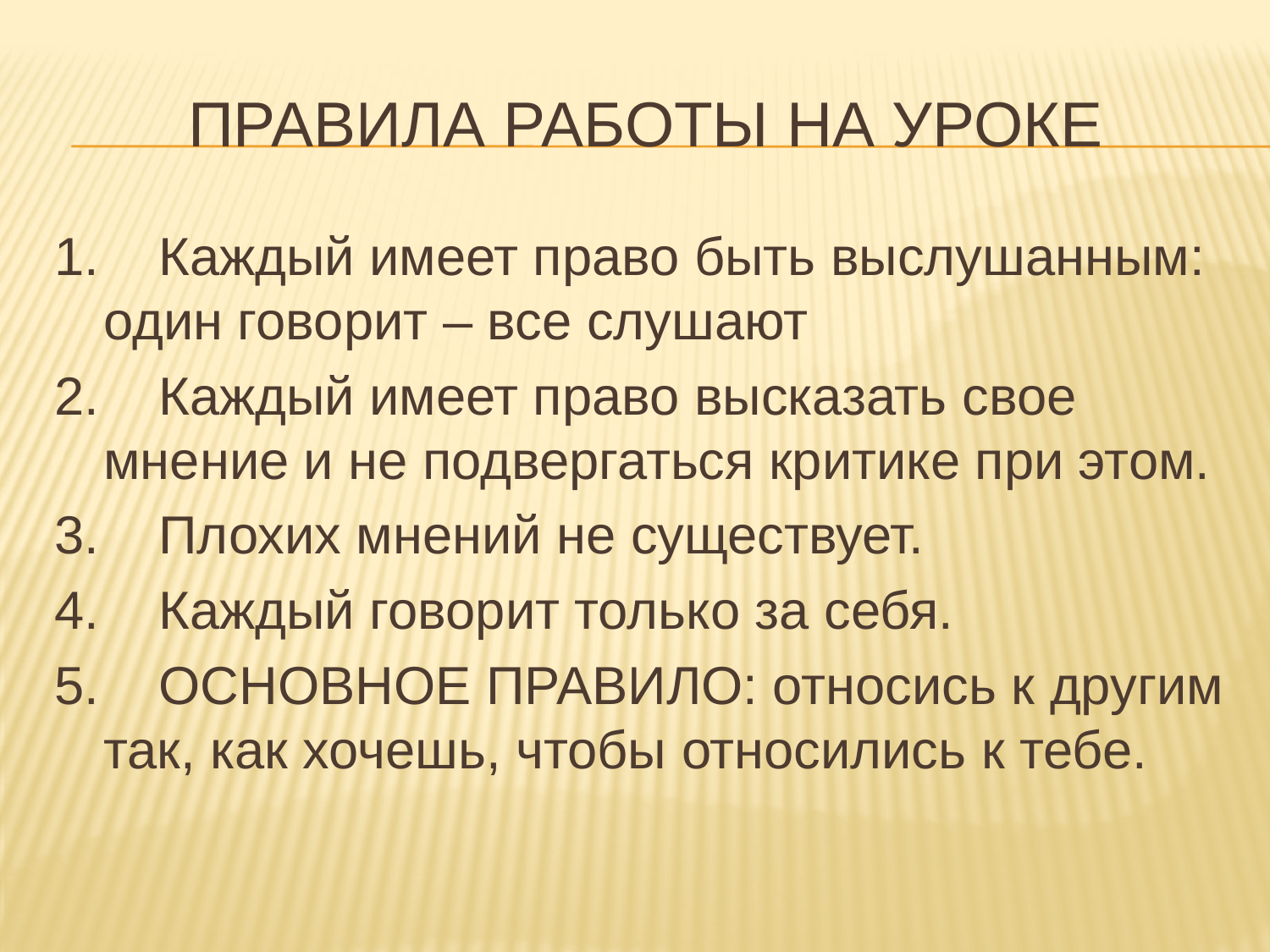

# ПРАВИЛА РАБОТЫ НА УРОКЕ
1.    Каждый имеет право быть выслушанным: один говорит – все слушают
2.    Каждый имеет право высказать свое мнение и не подвергаться критике при этом.
3.    Плохих мнений не существует.
4.    Каждый говорит только за себя.
5.    ОСНОВНОЕ ПРАВИЛО: относись к другим так, как хочешь, чтобы относились к тебе.